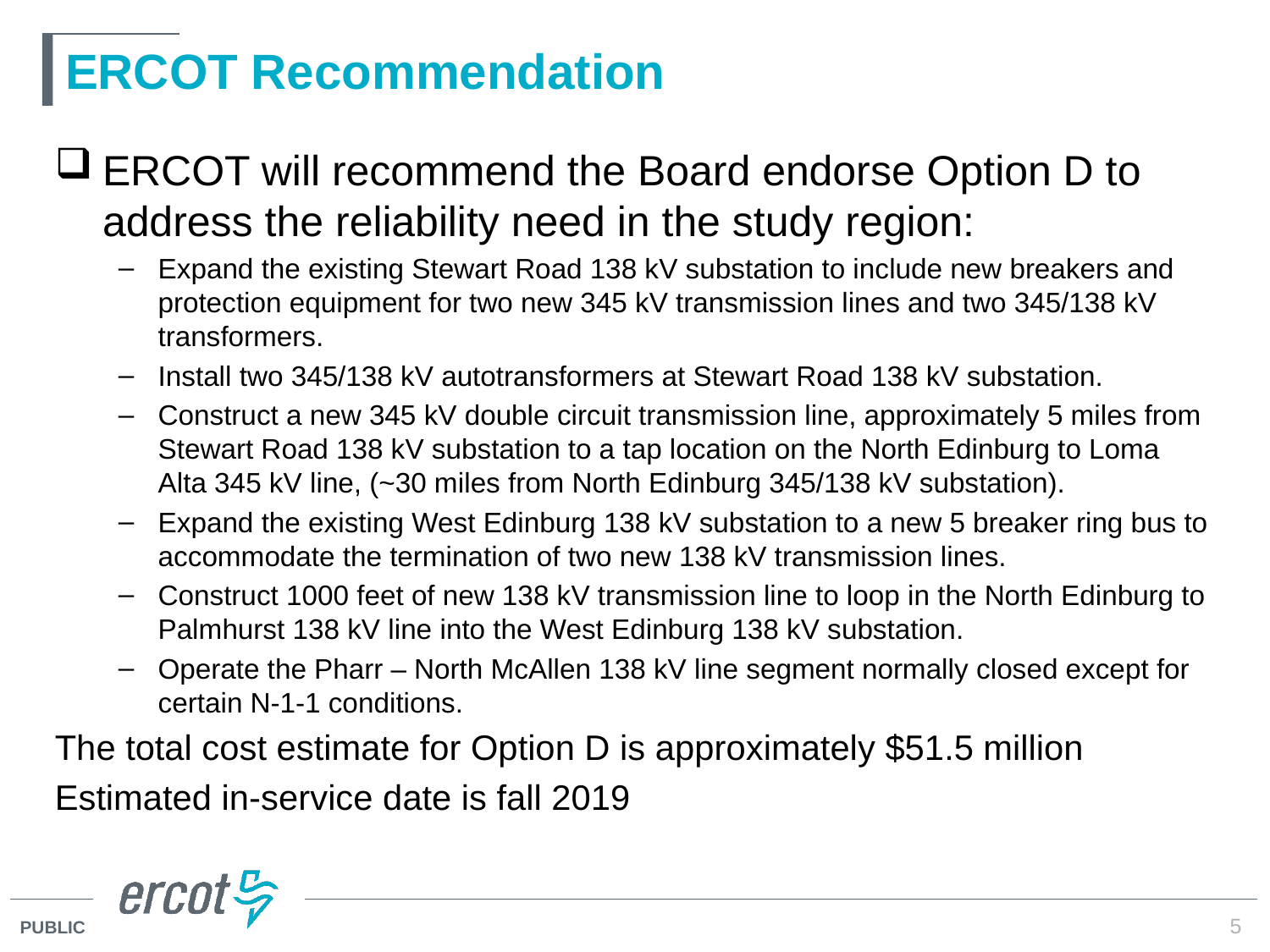

# ERCOT Recommendation
ERCOT will recommend the Board endorse Option D to address the reliability need in the study region:
Expand the existing Stewart Road 138 kV substation to include new breakers and protection equipment for two new 345 kV transmission lines and two 345/138 kV transformers.
Install two 345/138 kV autotransformers at Stewart Road 138 kV substation.
Construct a new 345 kV double circuit transmission line, approximately 5 miles from Stewart Road 138 kV substation to a tap location on the North Edinburg to Loma Alta 345 kV line, (~30 miles from North Edinburg 345/138 kV substation).
Expand the existing West Edinburg 138 kV substation to a new 5 breaker ring bus to accommodate the termination of two new 138 kV transmission lines.
Construct 1000 feet of new 138 kV transmission line to loop in the North Edinburg to Palmhurst 138 kV line into the West Edinburg 138 kV substation.
Operate the Pharr – North McAllen 138 kV line segment normally closed except for certain N-1-1 conditions.
The total cost estimate for Option D is approximately $51.5 million
Estimated in-service date is fall 2019

5